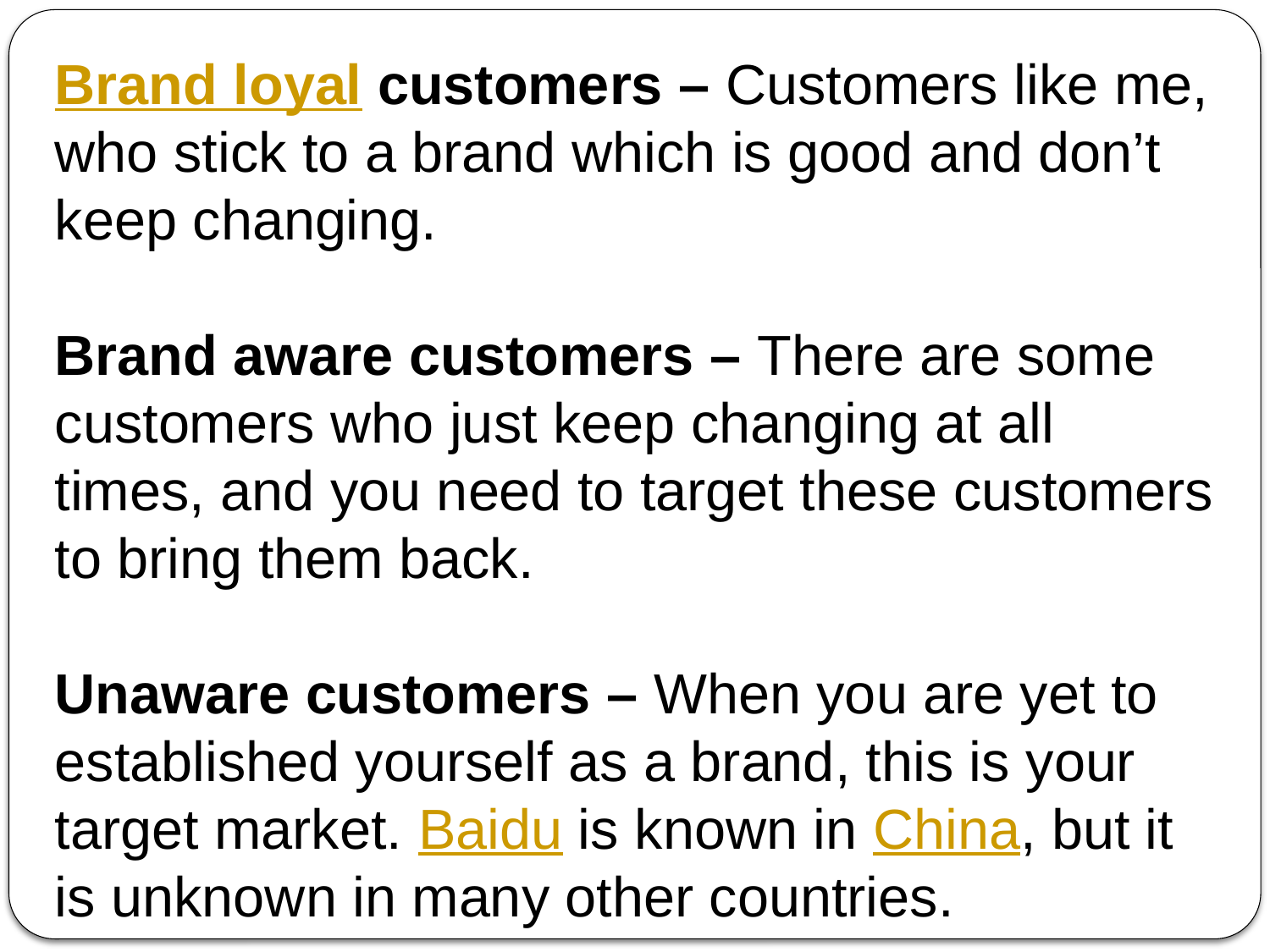

Brand loyal customers – Customers like me, who stick to a brand which is good and don’t keep changing.

Brand aware customers – There are some customers who just keep changing at all times, and you need to target these customers to bring them back.

Unaware customers – When you are yet to established yourself as a brand, this is your target market. Baidu is known in China, but it is unknown in many other countries.